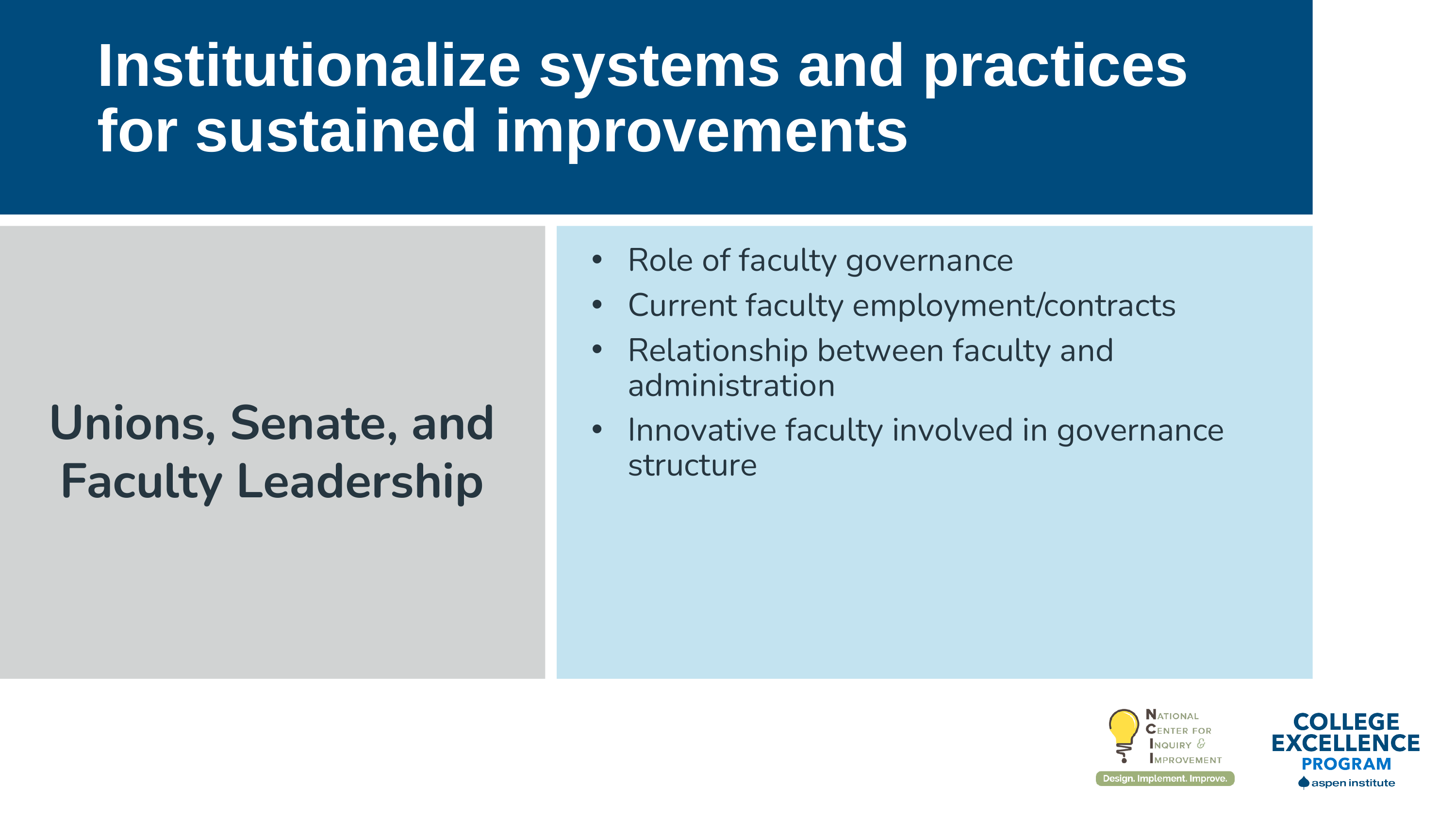

Institutionalize systems and practices for sustained improvements

Role of faculty governance
Current faculty employment/contracts
Relationship between faculty and administration
Innovative faculty involved in governance structure

Unions, Senate, and Faculty Leadership